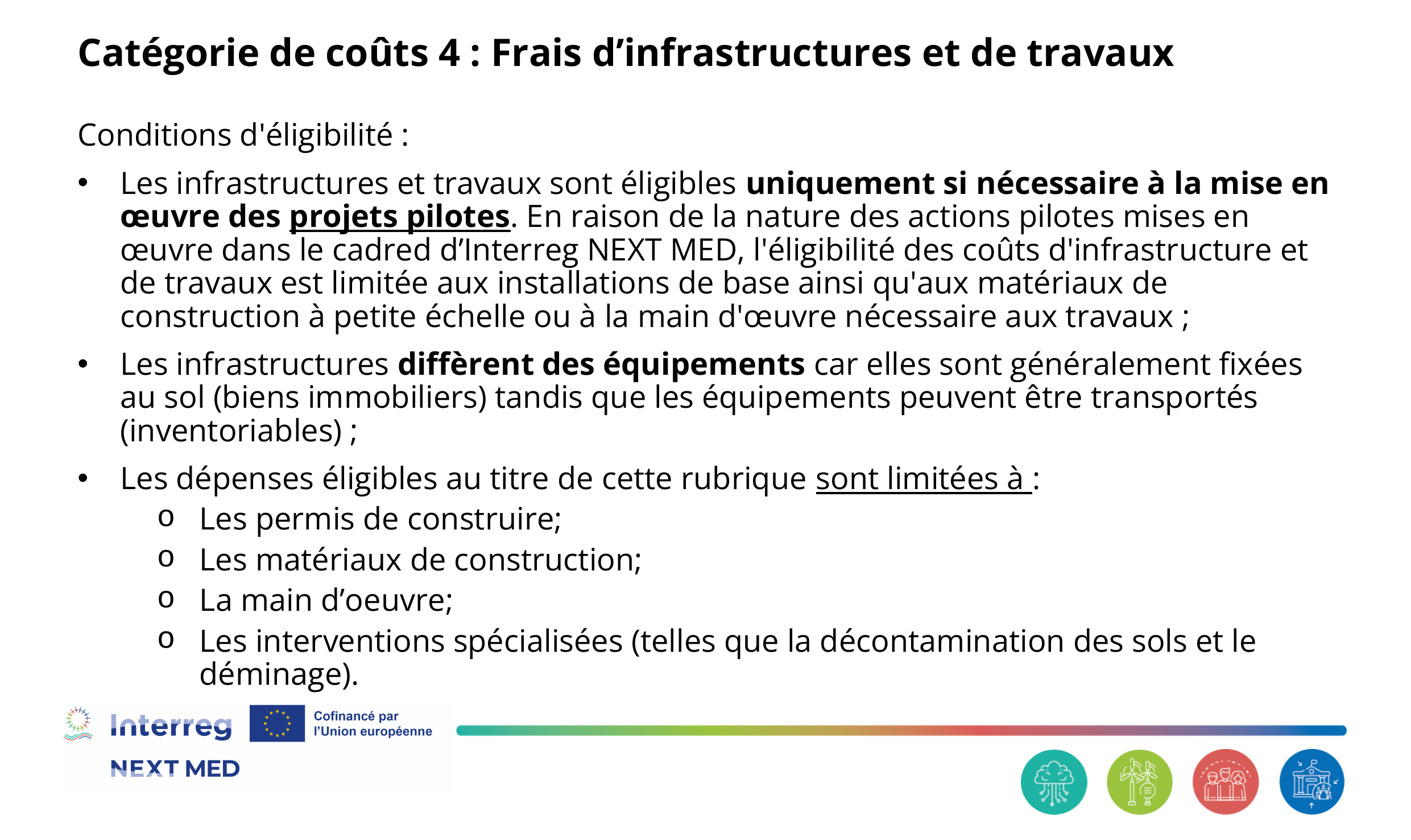

# Catégorie de coûts 4 : Frais d’infrastructures et de travaux
Conditions d'éligibilité :
Les infrastructures et travaux sont éligibles uniquement si nécessaire à la mise en œuvre des projets pilotes. En raison de la nature des actions pilotes mises en œuvre dans le cadred d’Interreg NEXT MED, l'éligibilité des coûts d'infrastructure et de travaux est limitée aux installations de base ainsi qu'aux matériaux de construction à petite échelle ou à la main d'œuvre nécessaire aux travaux ;
Les infrastructures diffèrent des équipements car elles sont généralement fixées au sol (biens immobiliers) tandis que les équipements peuvent être transportés (inventoriables) ;
Les dépenses éligibles au titre de cette rubrique sont limitées à :
Les permis de construire;
Les matériaux de construction;
La main d’oeuvre;
Les interventions spécialisées (telles que la décontamination des sols et le déminage).